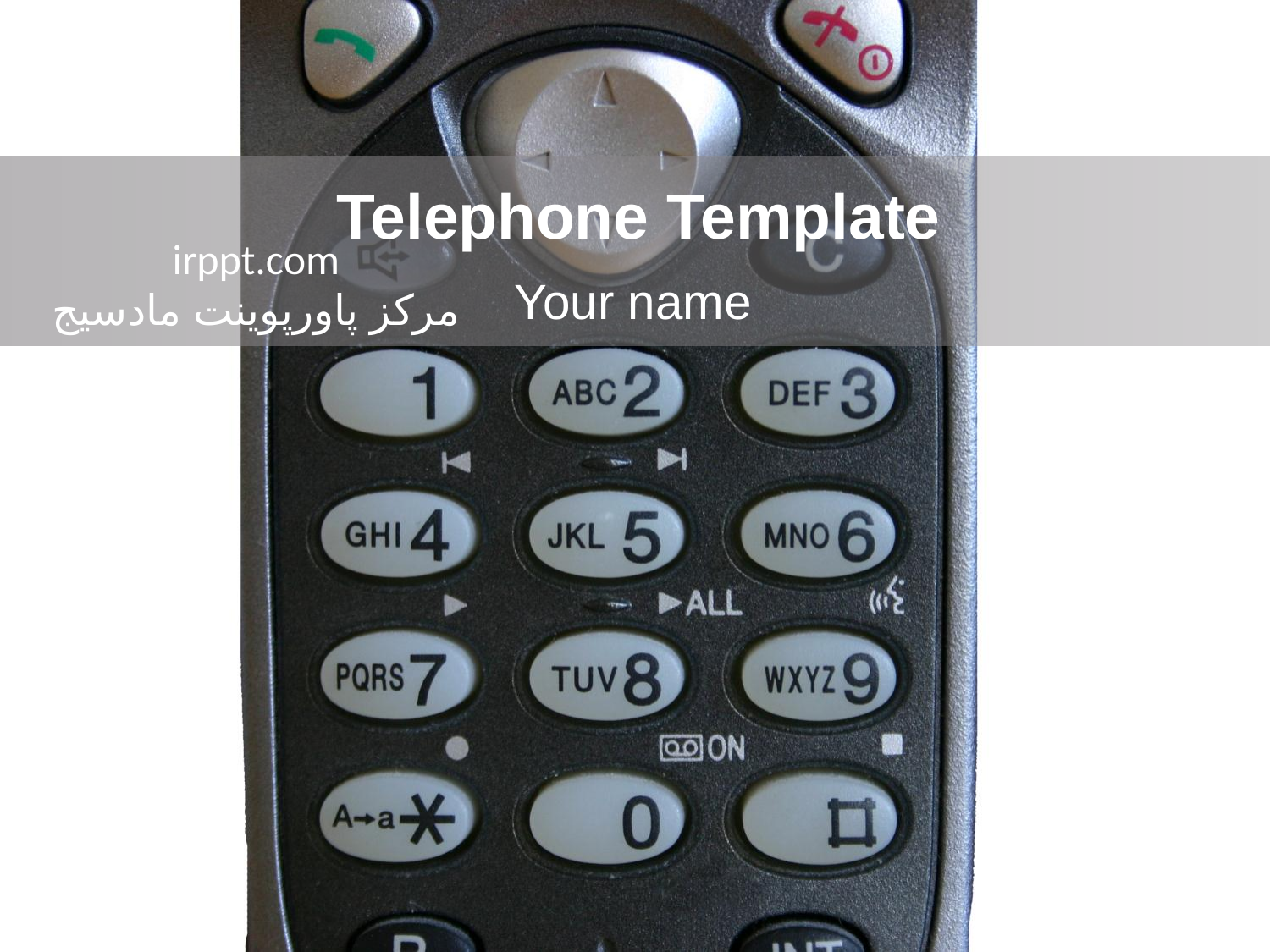

# Telephone Template
irppt.com
مرکز پاورپوینت مادسیج
Your name